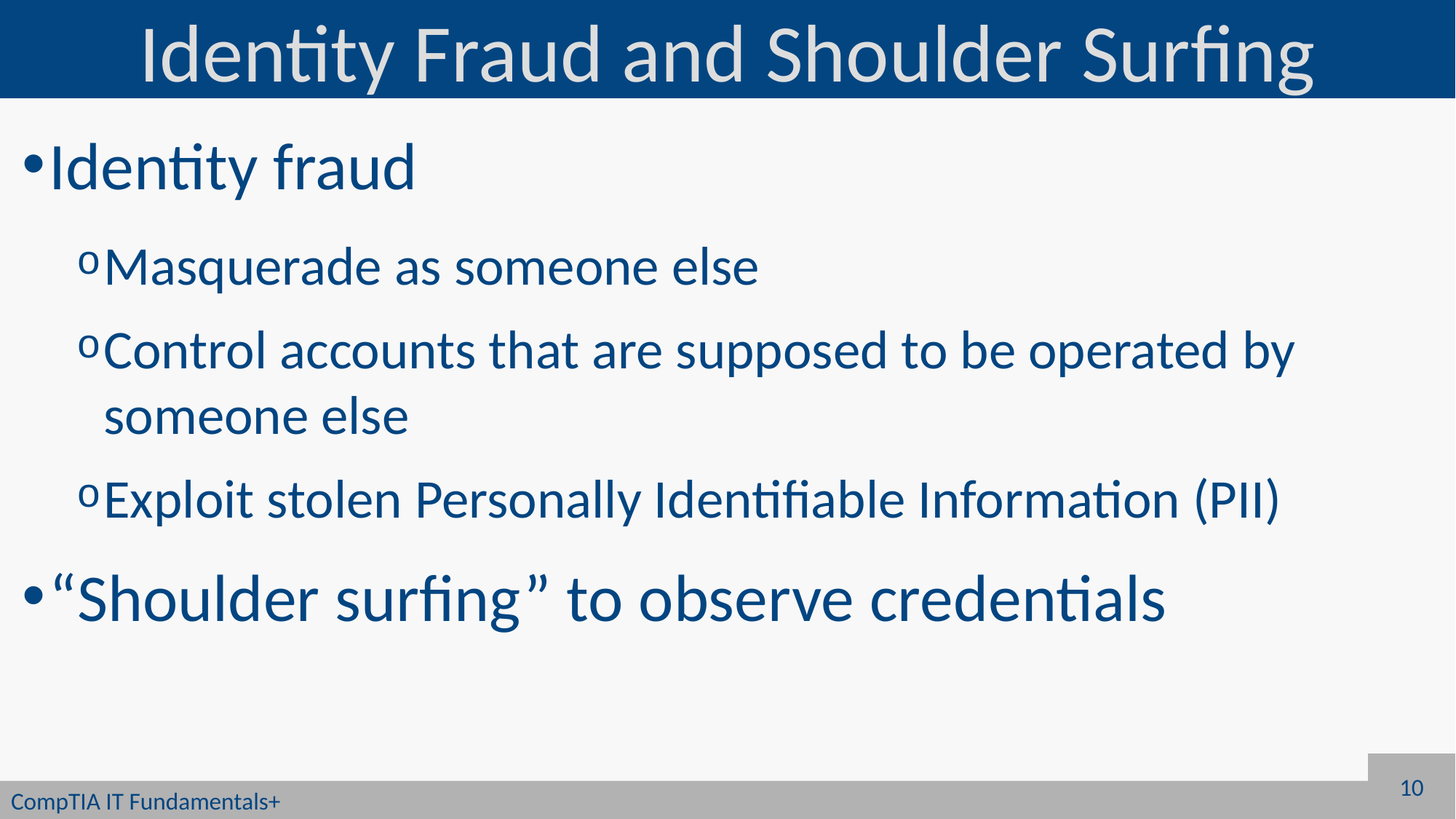

# Identity Fraud and Shoulder Surfing
Identity fraud
Masquerade as someone else
Control accounts that are supposed to be operated by someone else
Exploit stolen Personally Identifiable Information (PII)
“Shoulder surfing” to observe credentials
10
CompTIA IT Fundamentals+